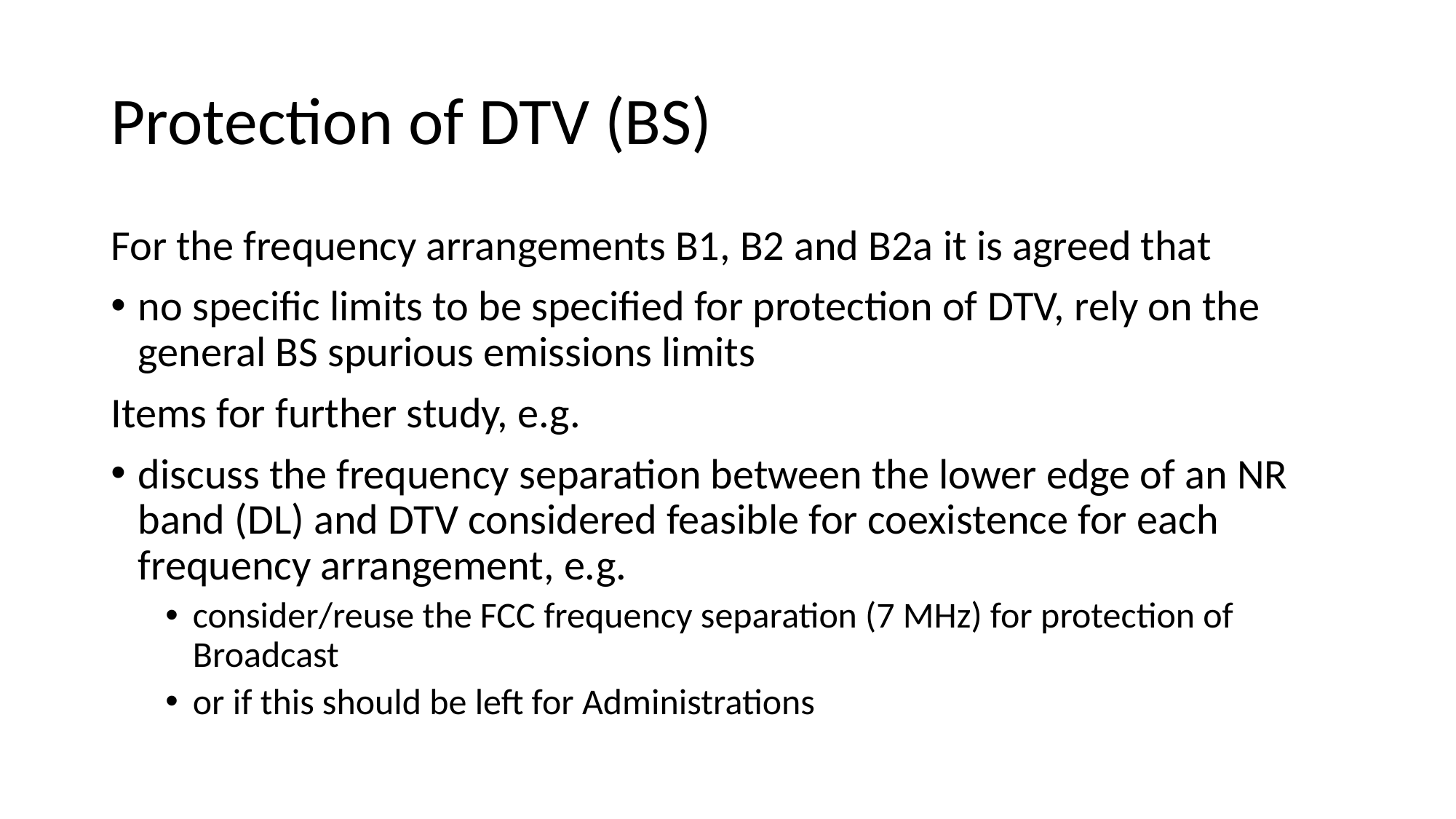

# Protection of DTV (BS)
For the frequency arrangements B1, B2 and B2a it is agreed that
no specific limits to be specified for protection of DTV, rely on the general BS spurious emissions limits
Items for further study, e.g.
discuss the frequency separation between the lower edge of an NR band (DL) and DTV considered feasible for coexistence for each frequency arrangement, e.g.
consider/reuse the FCC frequency separation (7 MHz) for protection of Broadcast
or if this should be left for Administrations